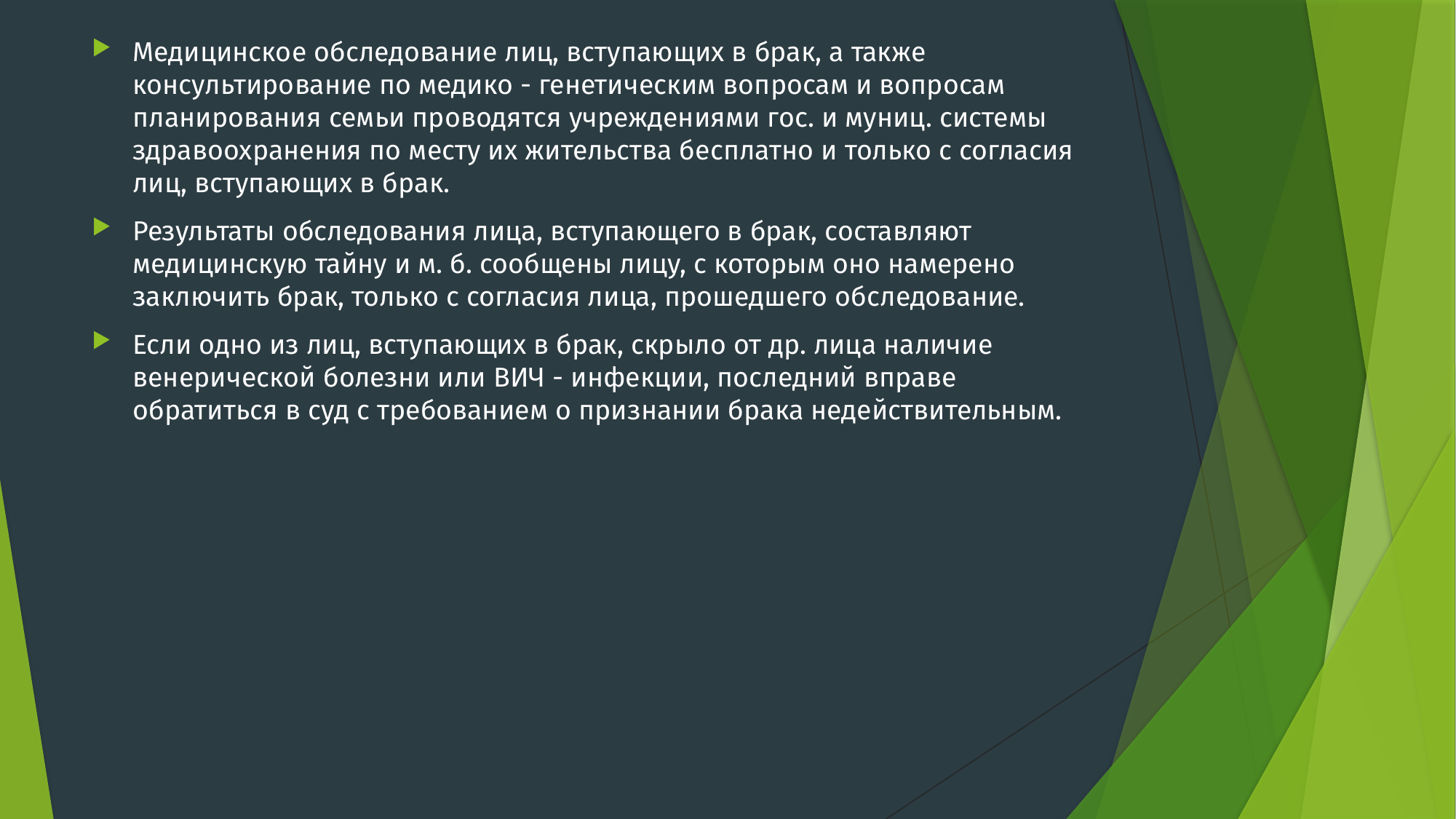

Медицинское обследование лиц, вступающих в брак, а также консультирование по медико - генетическим вопросам и вопросам планирования семьи проводятся учреждениями гос. и муниц. системы здравоохранения по месту их жительства бесплатно и только с согласия лиц, вступающих в брак.
Результаты обследования лица, вступающего в брак, составляют медицинскую тайну и м. б. сообщены лицу, с которым оно намерено заключить брак, только с согласия лица, прошедшего обследование.
Если одно из лиц, вступающих в брак, скрыло от др. лица наличие венерической болезни или ВИЧ - инфекции, последний вправе обратиться в суд с требованием о признании брака недействительным.